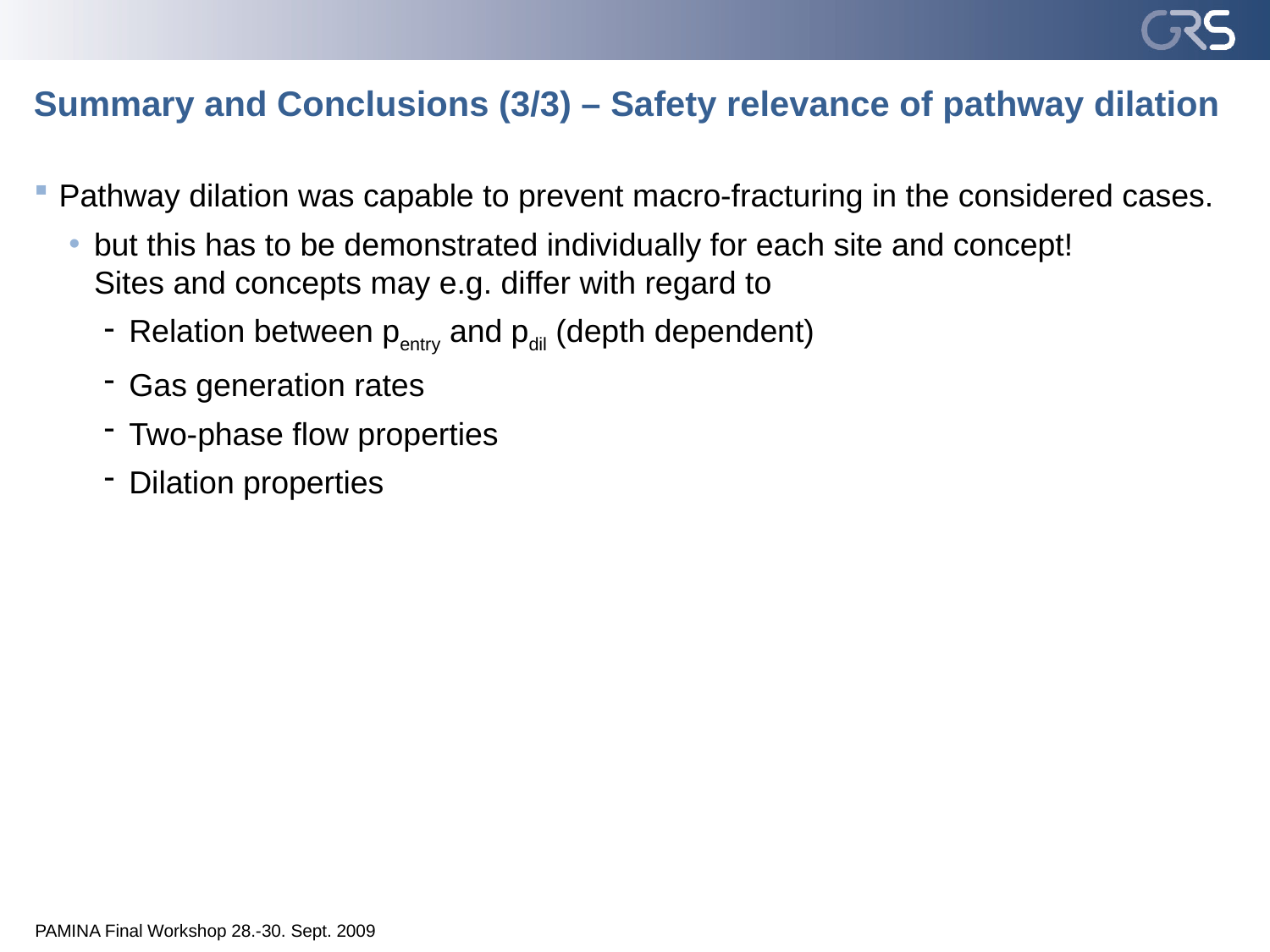

# Summary and Conclusions (3/3) – Safety relevance of pathway dilation
Pathway dilation was capable to prevent macro-fracturing in the considered cases.
but this has to be demonstrated individually for each site and concept!
Sites and concepts may e.g. differ with regard to
Relation between pentry and pdil (depth dependent)
Gas generation rates
Two-phase flow properties
Dilation properties

PAMINA Final Workshop 28.-30. Sept. 2009